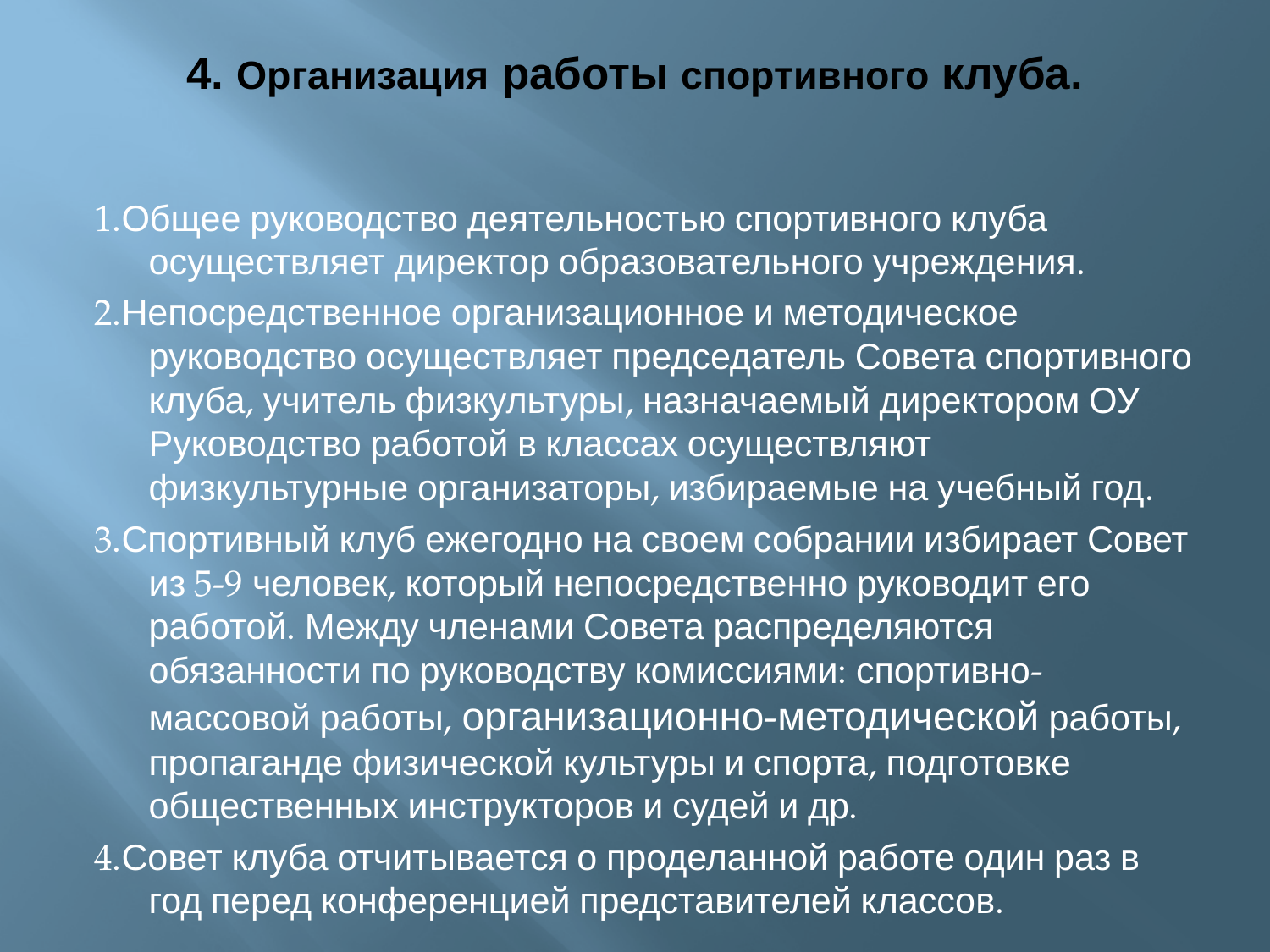

# 4. Организация работы спортивного клуба.
1.Общее руководство деятельностью спортивного клуба  осуществляет директор образовательного учреждения.
2.Непосредственное организационное и методическое руководство осуществляет председатель Совета спортивного клуба, учитель физкультуры, назначаемый директором ОУ Руководство работой в классах осуществляют физкультурные организаторы, избираемые на учебный год.
3.Спортивный клуб ежегодно на своем собрании избирает Совет из 5-9 человек, который непосредственно руководит его работой. Между членами Совета распределяются обязанности по руководству комиссиями: спортивно-массовой работы, организационно-методической работы, пропаганде физической культуры и спорта, подготовке общественных инструкторов и судей и др.
4.Совет клуба отчитывается о проделанной работе один раз в год перед конференцией представителей классов.